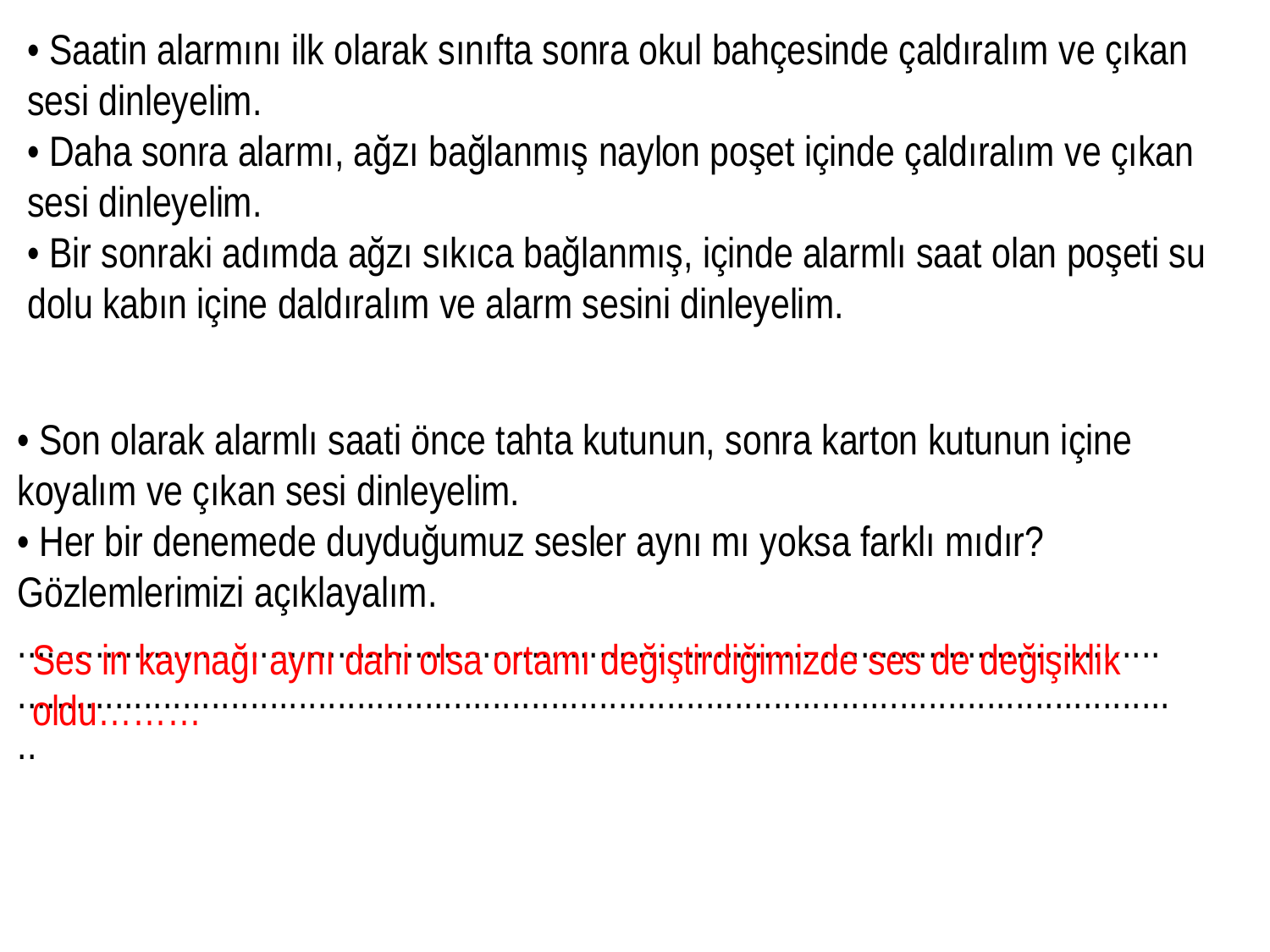

• Saatin alarmını ilk olarak sınıfta sonra okul bahçesinde çaldıralım ve çıkan sesi dinleyelim.
• Daha sonra alarmı, ağzı bağlanmış naylon poşet içinde çaldıralım ve çıkan sesi dinleyelim.
• Bir sonraki adımda ağzı sıkıca bağlanmış, içinde alarmlı saat olan poşeti su dolu kabın içine daldıralım ve alarm sesini dinleyelim.
• Son olarak alarmlı saati önce tahta kutunun, sonra karton kutunun içine koyalım ve çıkan sesi dinleyelim.
• Her bir denemede duyduğumuz sesler aynı mı yoksa farklı mıdır? Gözlemlerimizi açıklayalım.
......................................................................................................................
.........................................................................................................................
Ses in kaynağı aynı dahi olsa ortamı değiştirdiğimizde ses de değişiklik oldu………